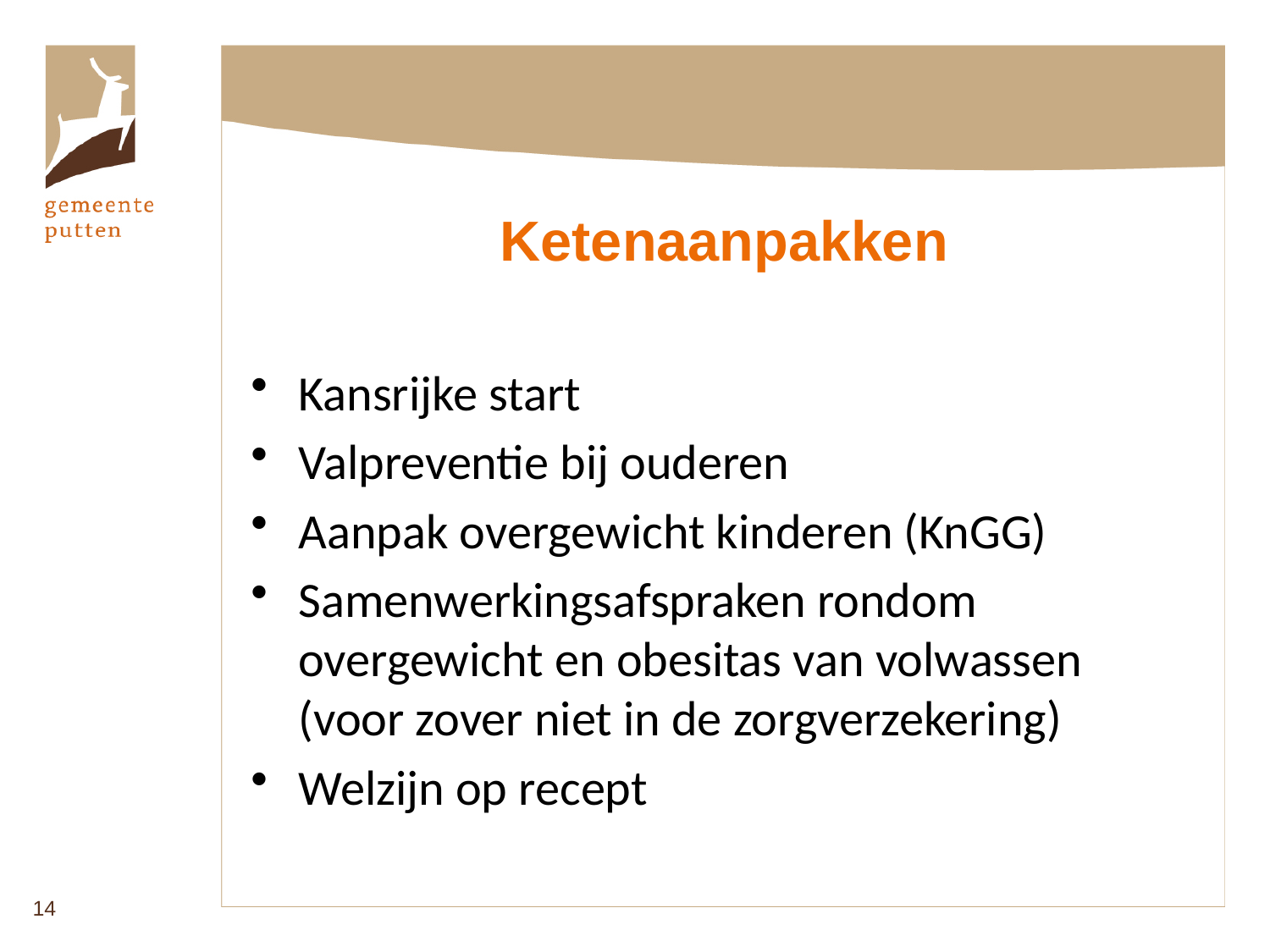

Ketenaanpakken

Kansrijke start
Valpreventie bij ouderen
Aanpak overgewicht kinderen (KnGG)
Samenwerkingsafspraken rondom overgewicht en obesitas van volwassen (voor zover niet in de zorgverzekering)
Welzijn op recept

14